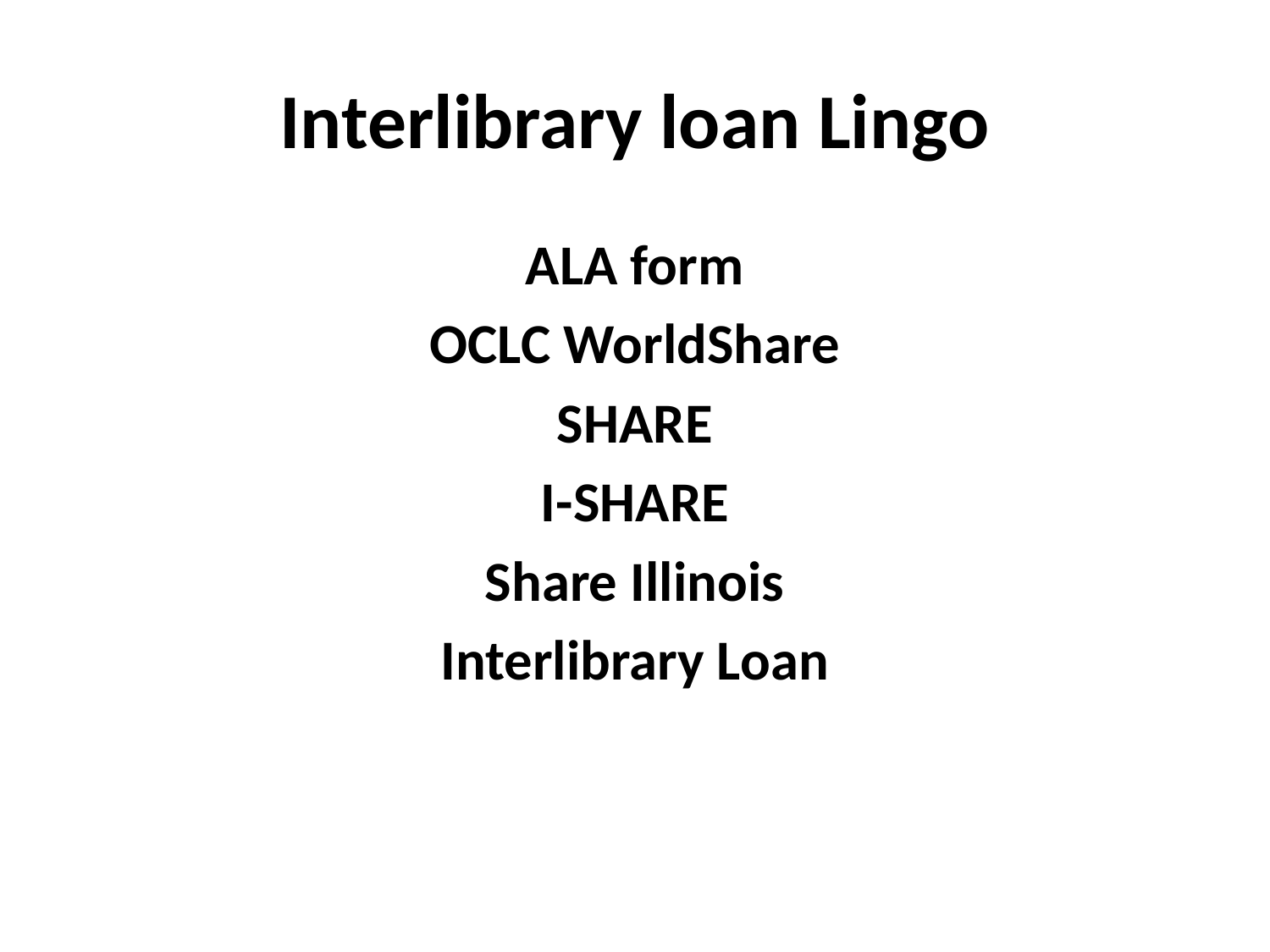

# Interlibrary loan Lingo
ALA form
OCLC WorldShare
SHARE
I-SHARE
Share Illinois
Interlibrary Loan